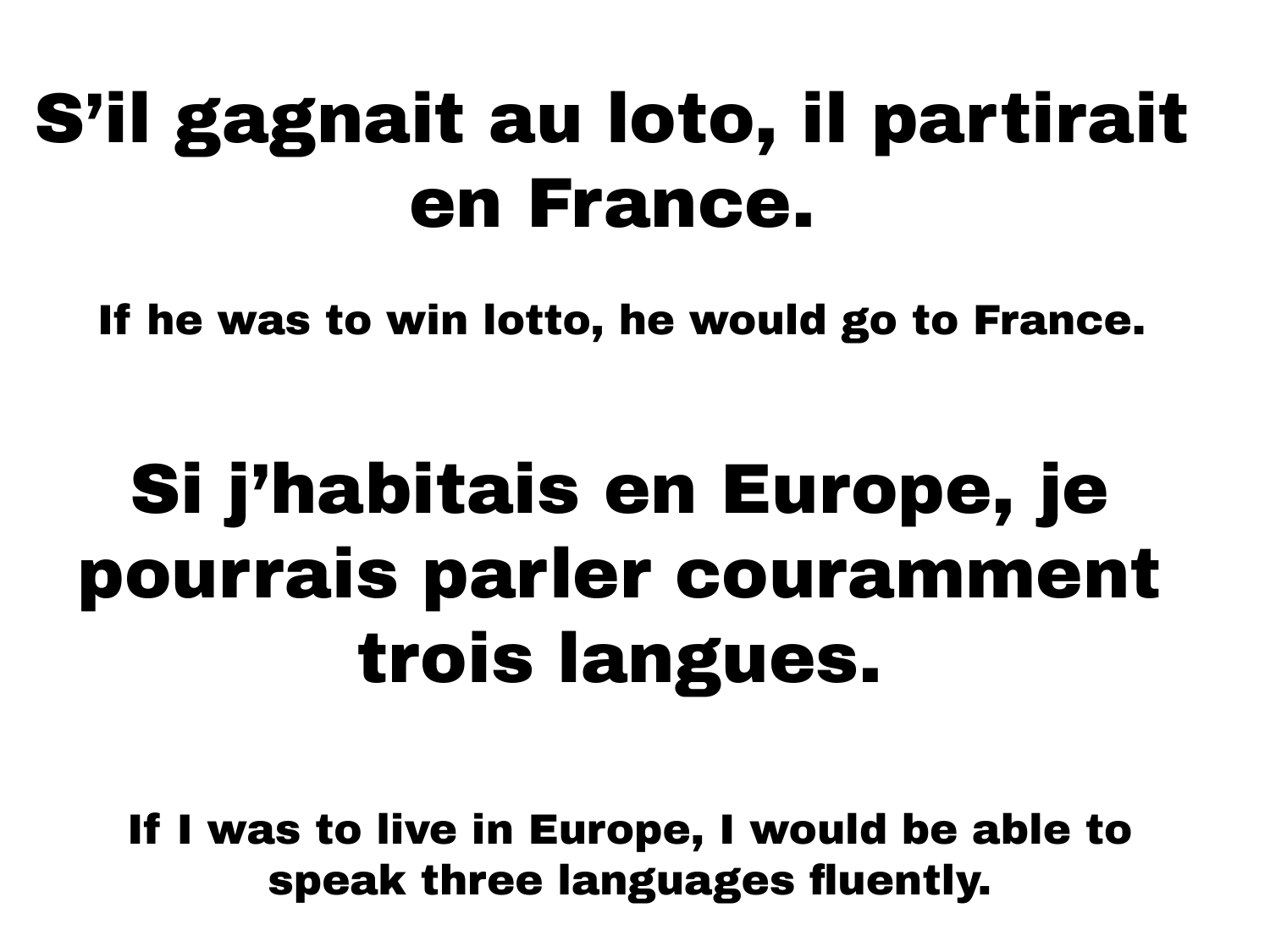

S’il gagnait au loto, il partirait en France.
If he was to win lotto, he would go to France.
Si j’habitais en Europe, je pourrais parler couramment trois langues.
If I was to live in Europe, I would be able to speak three languages fluently.